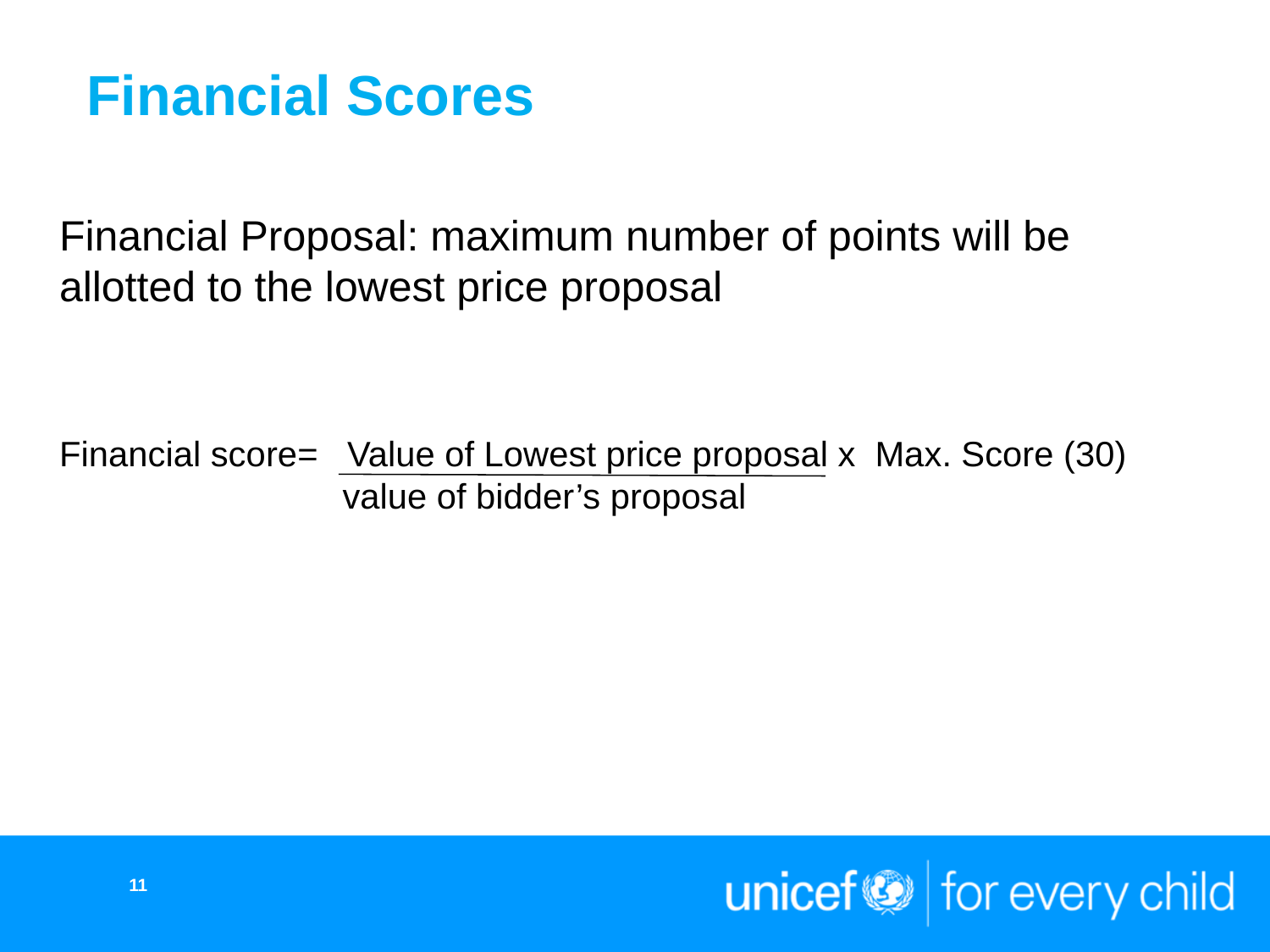

Financial Scores

Financial Proposal: maximum number of points will be allotted to the lowest price proposal

Financial score=   Value of Lowest price proposal x  Max. Score (30)
		   value of bidder’s proposal
11